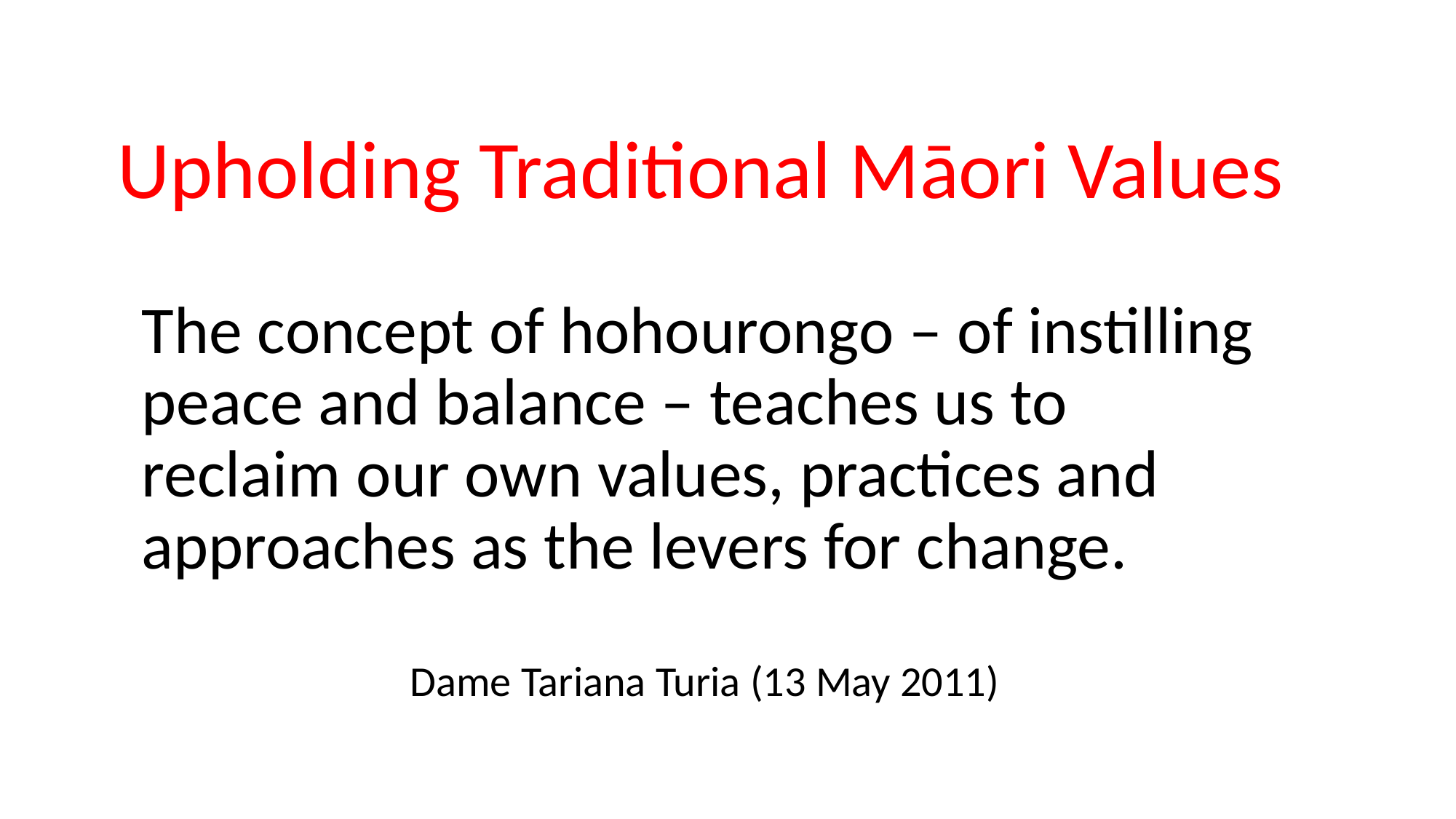

# Upholding Traditional Māori Values
The concept of hohourongo – of instilling peace and balance – teaches us to reclaim our own values, practices and approaches as the levers for change.

Dame Tariana Turia (13 May 2011)